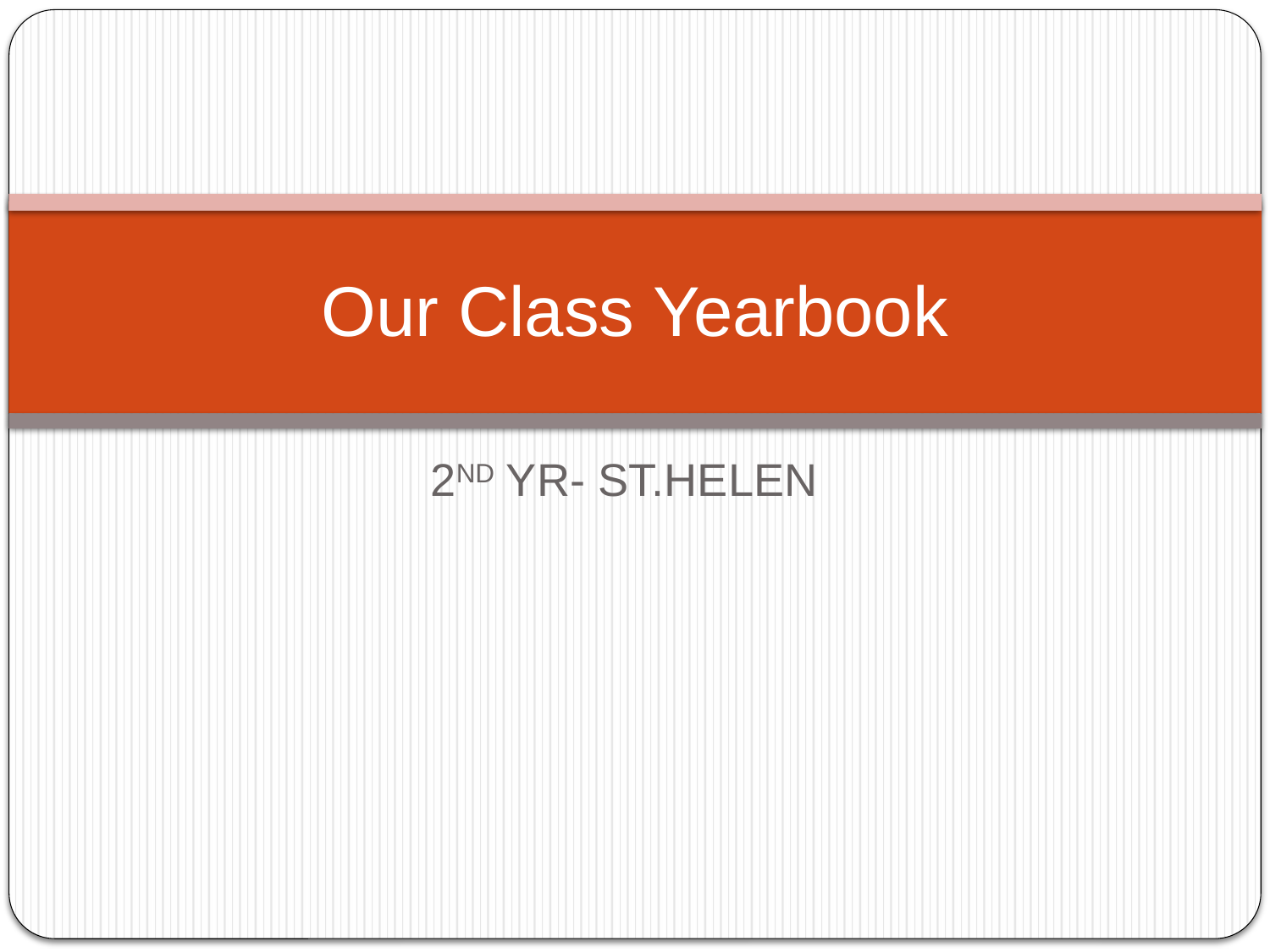

# Our Class Yearbook
2ND YR- ST.HELEN